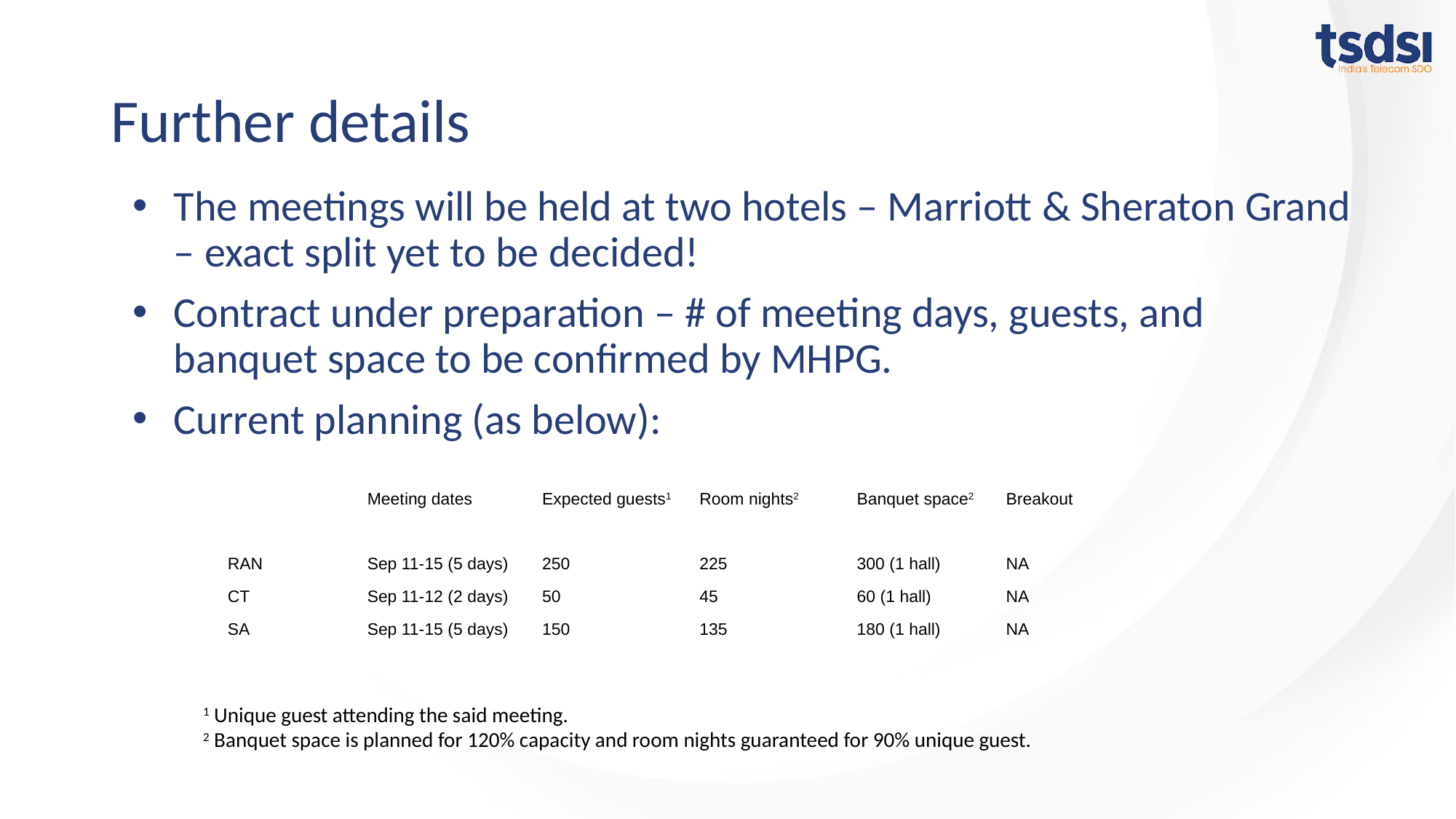

# Further details
The meetings will be held at two hotels – Marriott & Sheraton Grand – exact split yet to be decided!
Contract under preparation – # of meeting days, guests, and banquet space to be confirmed by MHPG.
Current planning (as below):

|  | Meeting dates | Expected guests1 | Room nights2 | Banquet space2 | Breakout |
| --- | --- | --- | --- | --- | --- |
| RAN | Sep 11-15 (5 days) | 250 | 225 | 300 (1 hall) | NA |
| CT | Sep 11-12 (2 days) | 50 | 45 | 60 (1 hall) | NA |
| SA | Sep 11-15 (5 days) | 150 | 135 | 180 (1 hall) | NA |
1 Unique guest attending the said meeting.
2 Banquet space is planned for 120% capacity and room nights guaranteed for 90% unique guest.